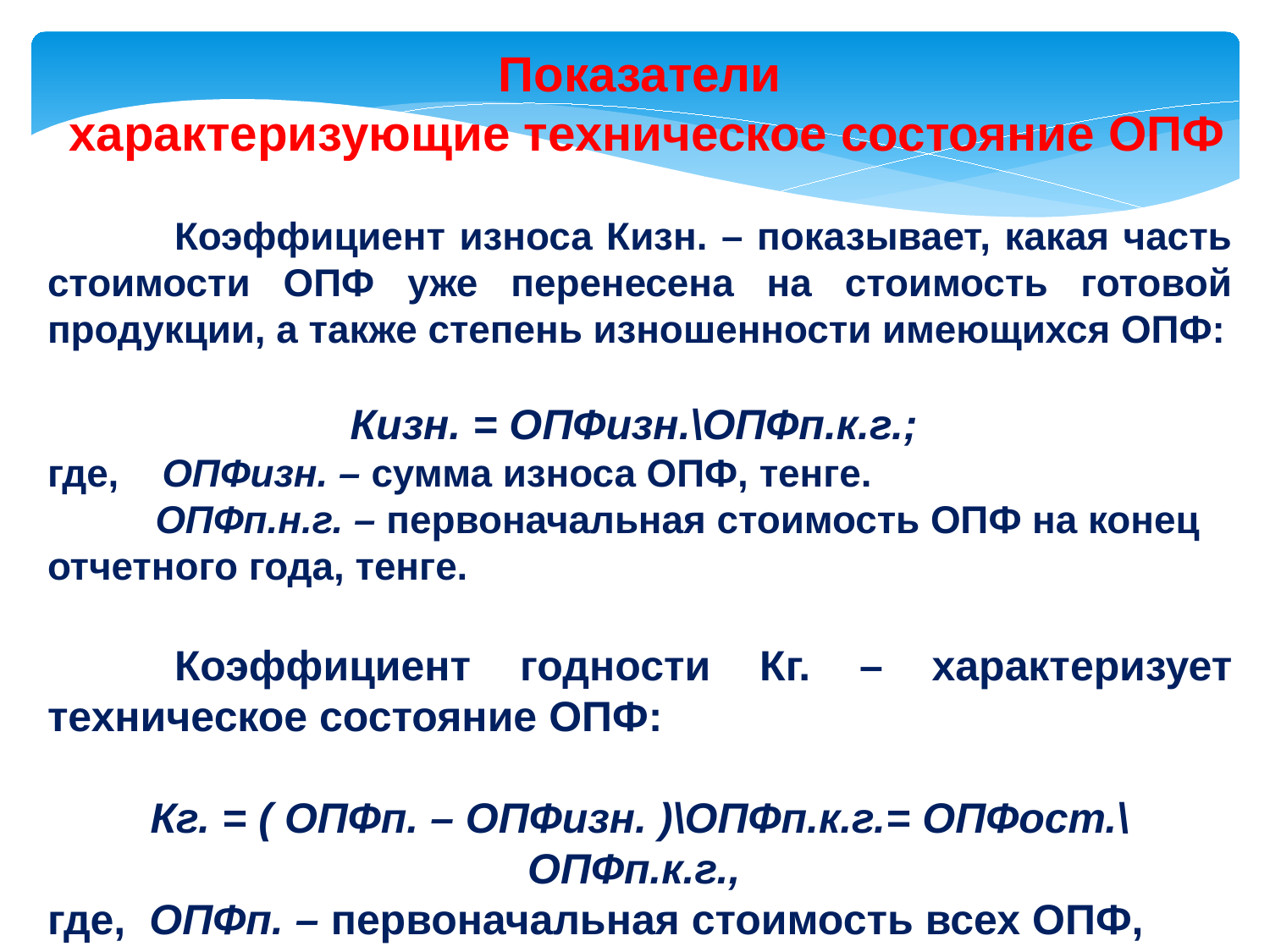

Показатели
 характеризующие техническое состояние ОПФ

	Коэффициент износа Кизн. – показывает, какая часть стоимости ОПФ уже перенесена на стоимость готовой продукции, а также степень изношенности имеющихся ОПФ:

Кизн. = ОПФизн.\ОПФп.к.г.;
где,    ОПФизн. – сумма износа ОПФ, тенге.
          ОПФп.н.г. – первоначальная стоимость ОПФ на конец отчетного года, тенге.

	Коэффициент годности Кг. – характеризует техническое состояние ОПФ:

Кг. = ( ОПФп. – ОПФизн. )\ОПФп.к.г.= ОПФост.\ОПФп.к.г.,
где,  ОПФп. – первоначальная стоимость всех ОПФ, тенге.